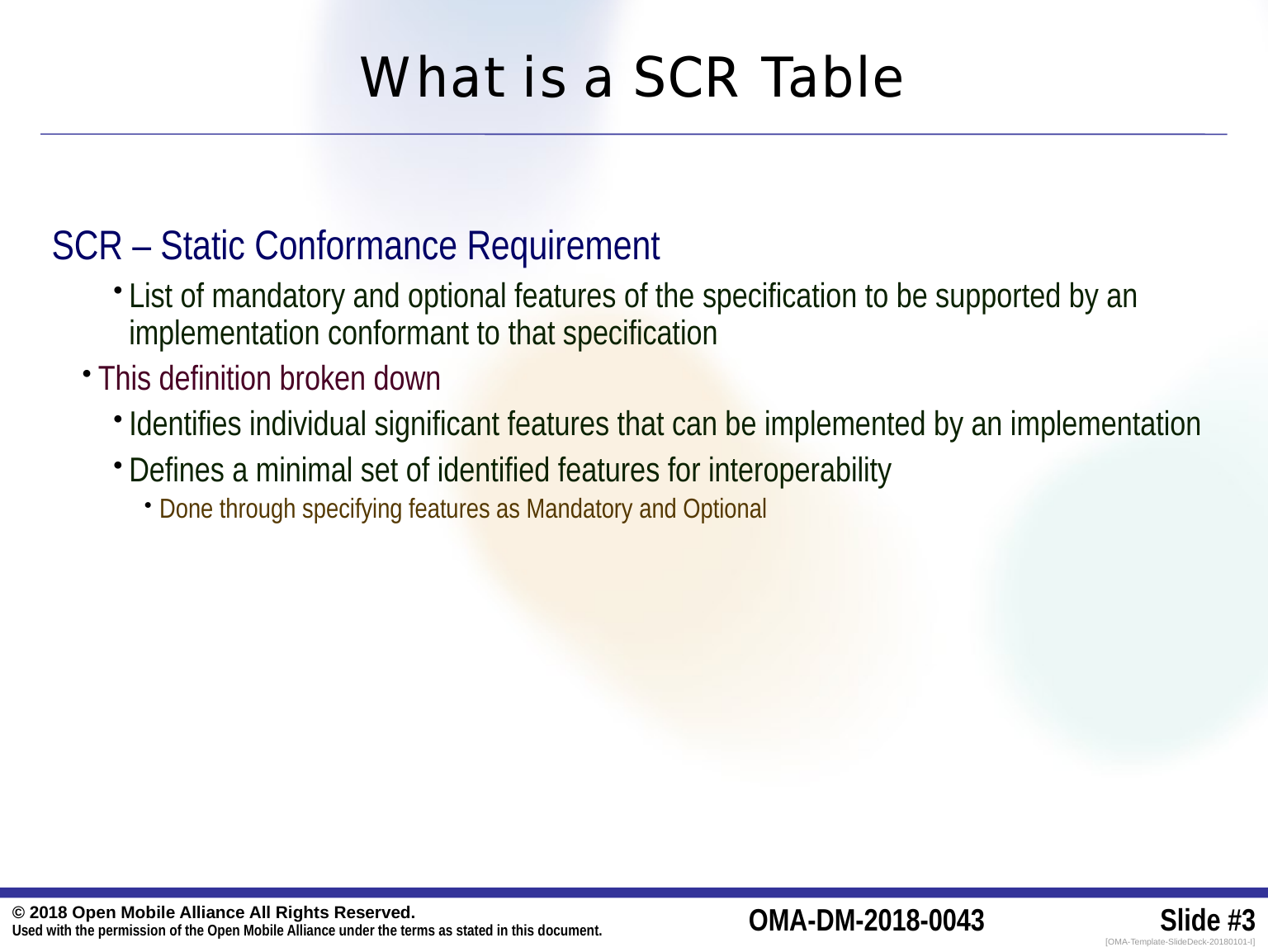

# What is a SCR Table

SCR – Static Conformance Requirement
List of mandatory and optional features of the specification to be supported by an implementation conformant to that specification
This definition broken down
Identifies individual significant features that can be implemented by an implementation
Defines a minimal set of identified features for interoperability
Done through specifying features as Mandatory and Optional